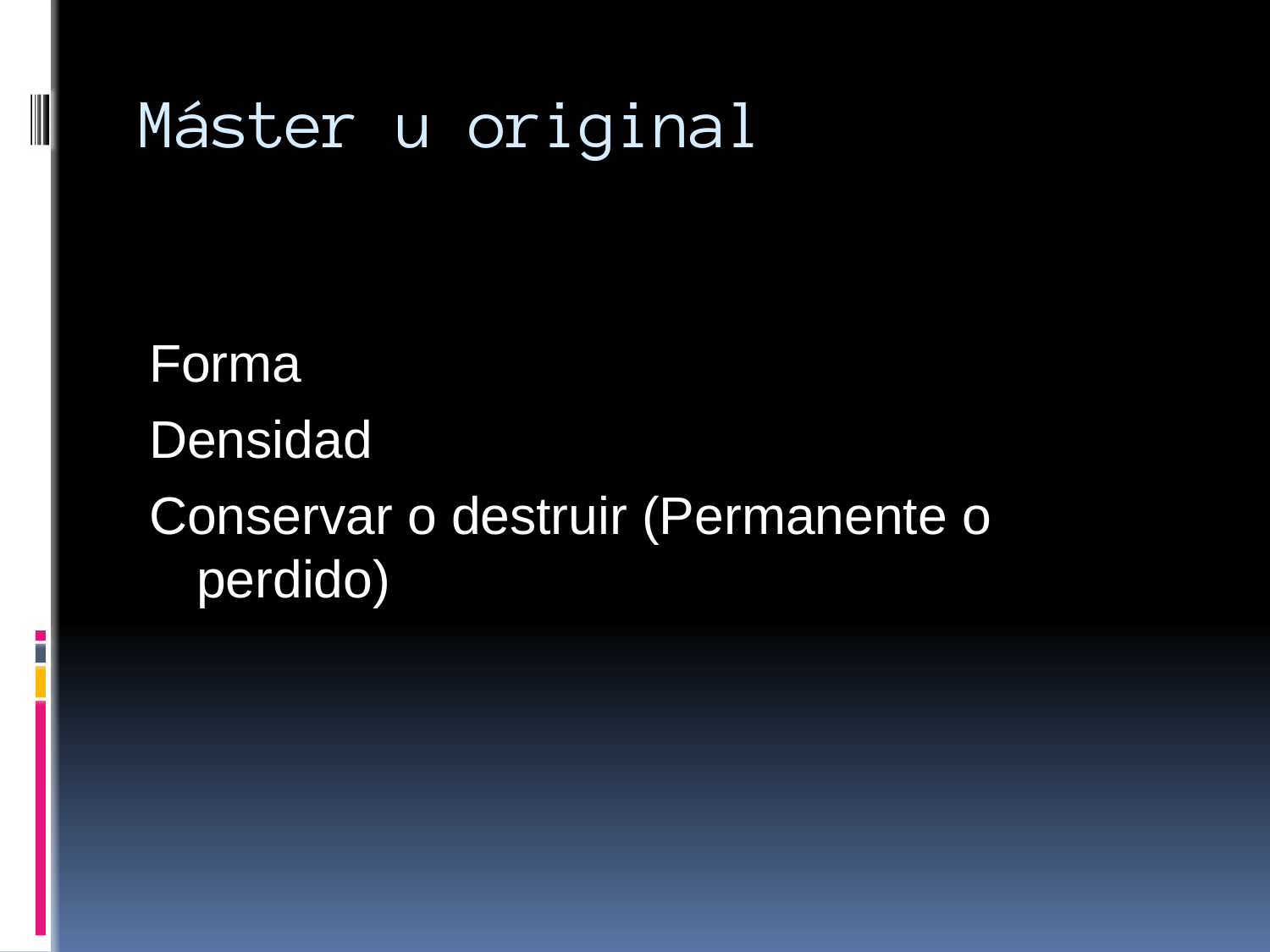

# Máster u original

Forma
Densidad
Conservar o destruir (Permanente o perdido)